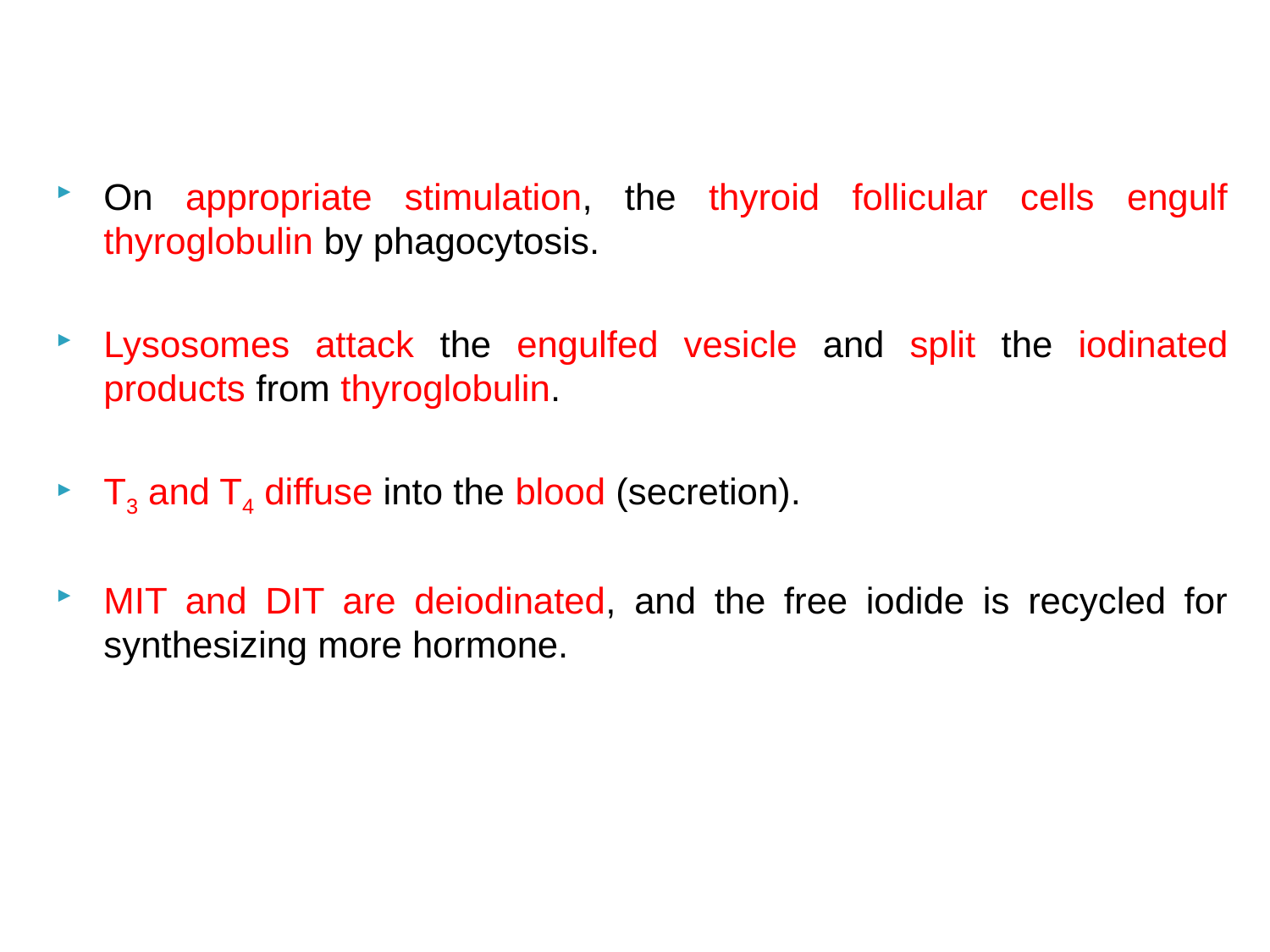

On appropriate stimulation, the thyroid follicular cells engulf thyroglobulin by phagocytosis.

Lysosomes attack the engulfed vesicle and split the iodinated products from thyroglobulin.

T3 and T4 diffuse into the blood (secretion).

MIT and DIT are deiodinated, and the free iodide is recycled for synthesizing more hormone.